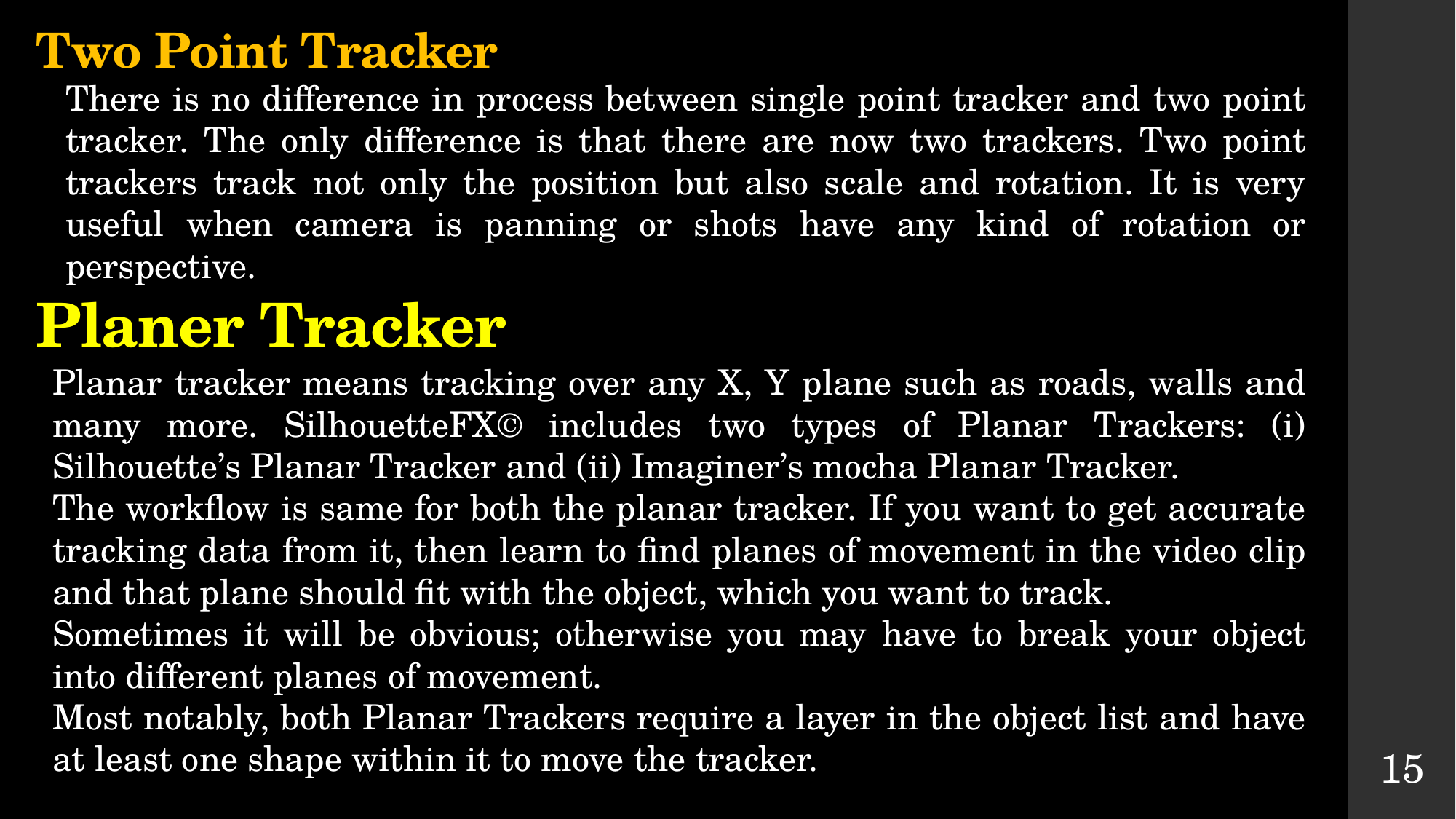

Two Point Tracker
There is no difference in process between single point tracker and two point tracker. The only difference is that there are now two trackers. Two point trackers track not only the position but also scale and rotation. It is very useful when camera is panning or shots have any kind of rotation or perspective.
Planer Tracker
Planar tracker means tracking over any X, Y plane such as roads, walls and many more. SilhouetteFX© includes two types of Planar Trackers: (i) Silhouette’s Planar Tracker and (ii) Imaginer’s mocha Planar Tracker.
The workflow is same for both the planar tracker. If you want to get accurate tracking data from it, then learn to find planes of movement in the video clip and that plane should fit with the object, which you want to track.
Sometimes it will be obvious; otherwise you may have to break your object into different planes of movement.
Most notably, both Planar Trackers require a layer in the object list and have at least one shape within it to move the tracker.
15